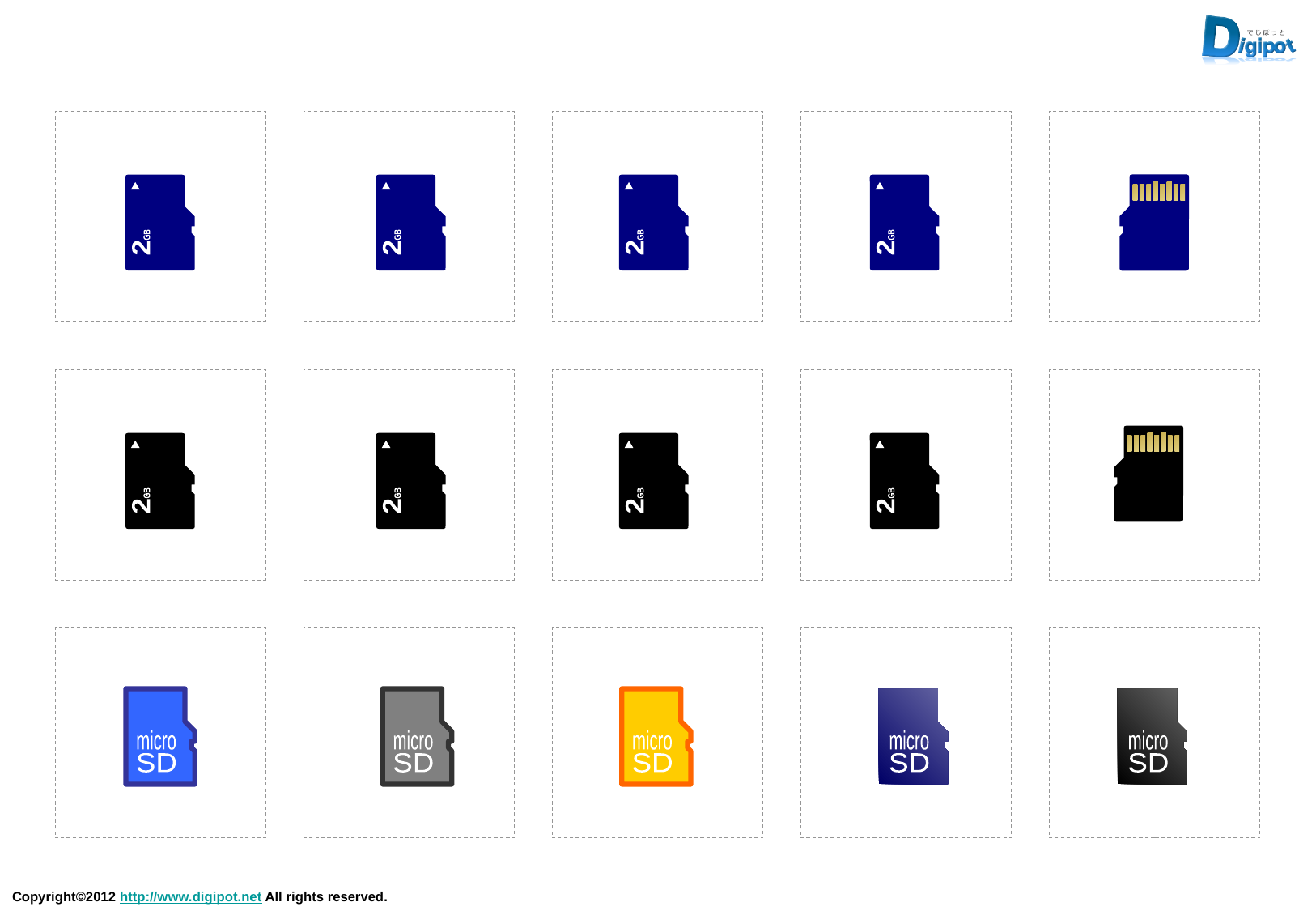

2
GB

2
GB

2
GB

2
GB

2
GB

2
GB

2
GB

2
GB

micro
SD

micro
SD

micro
SD

micro
SD

micro
SD